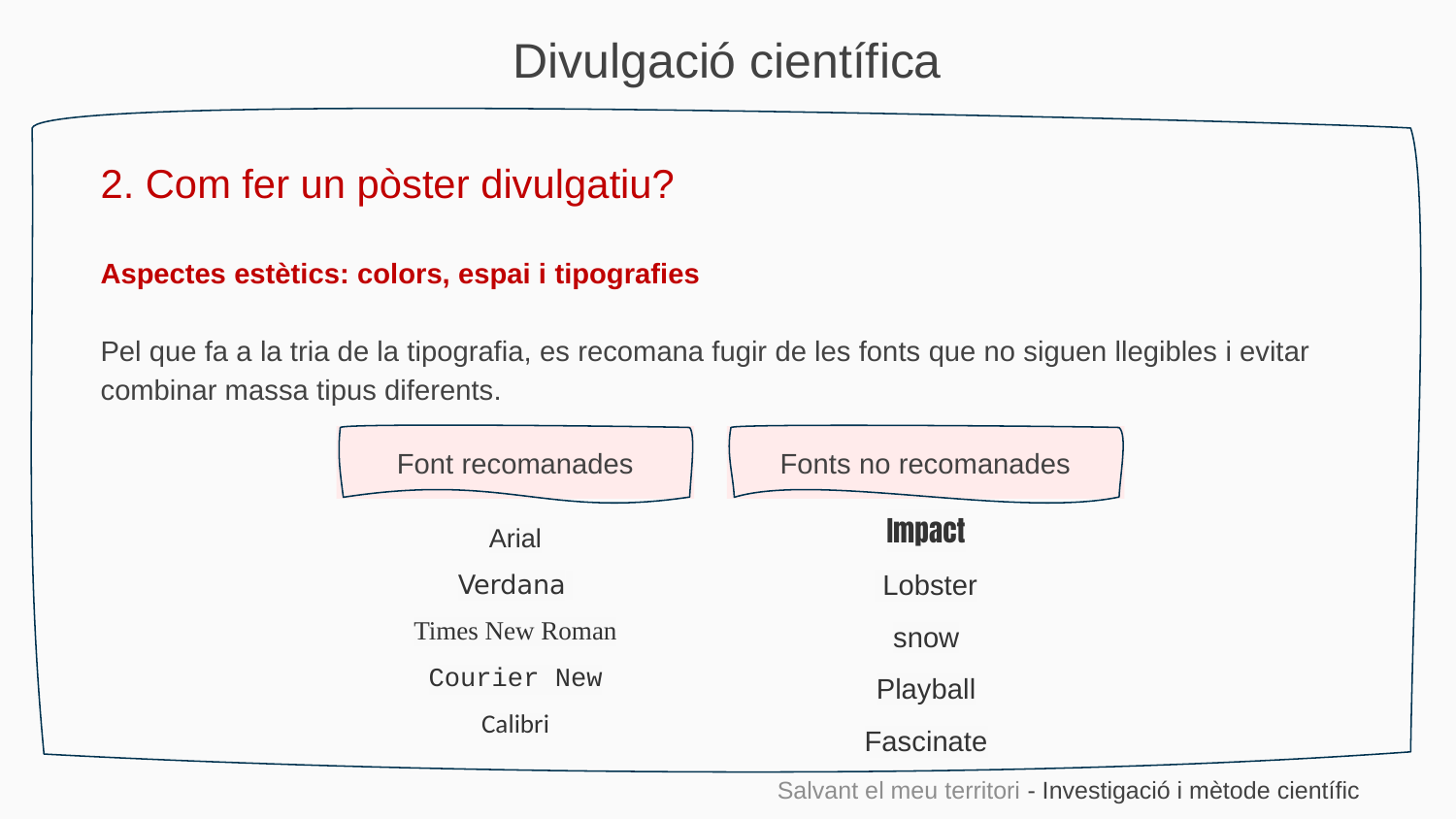

Divulgació científica

2. Com fer un pòster divulgatiu?

Aspectes estètics: colors, espai i tipografies

Pel que fa a la tria de la tipografia, es recomana fugir de les fonts que no siguen llegibles i evitar combinar massa tipus diferents.

Font recomanades

Fonts no recomanades

Impact
 Lobster
snow
Playball
Fascinate
Arial
Verdana
Times New Roman
Courier New
Calibri

Salvant el meu territori - Investigació i mètode científic